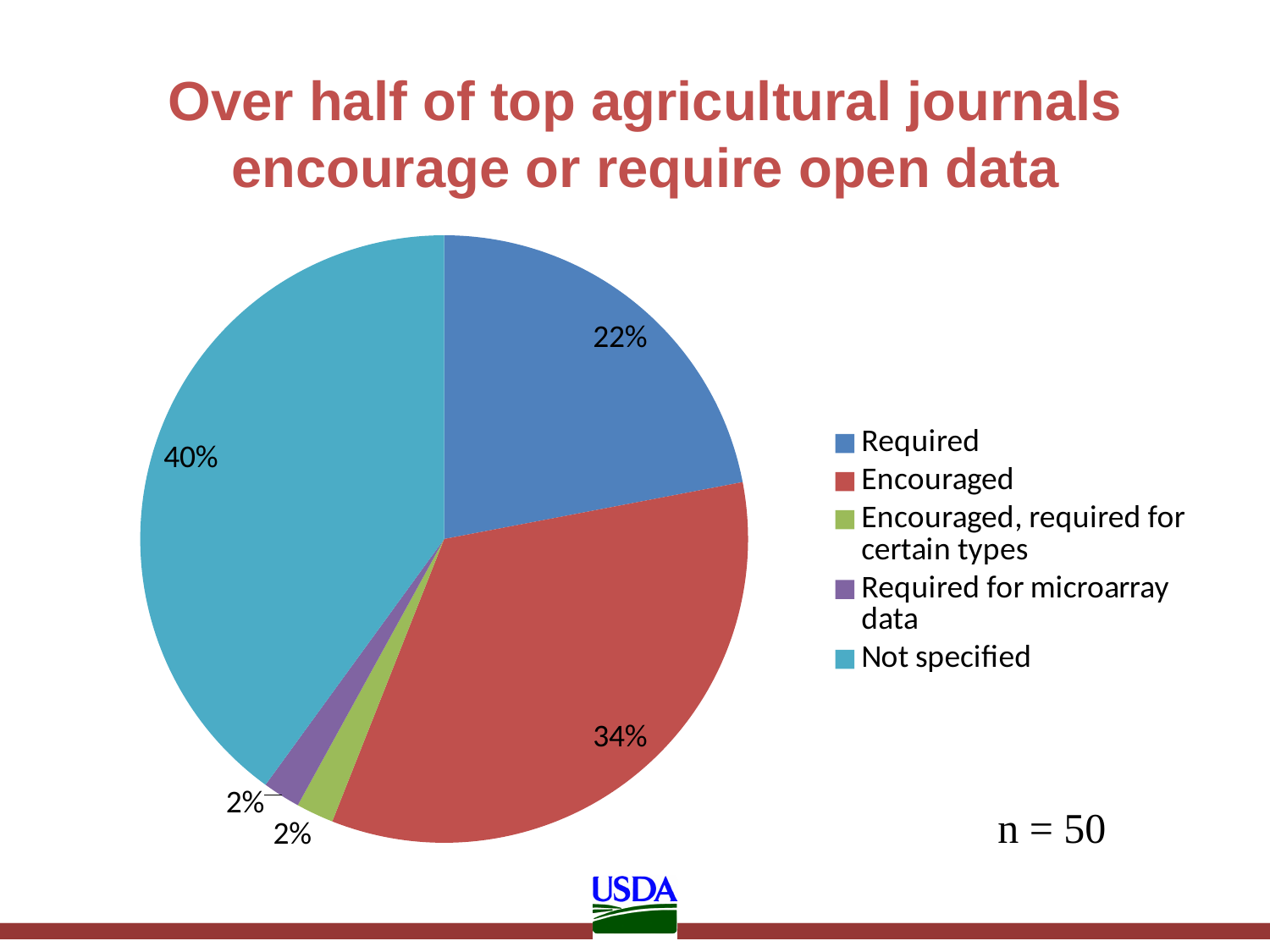

Over half of top agricultural journals encourage or require open data

### Chart

| Category | Top 50 ag-related journals * |
|---|---|
| Required | 11.0 |
| Encouraged | 17.0 |
| Encouraged, required for certain types | 1.0 |
| Required for microarray data | 1.0 |
| Not specified | 20.0 |
n = 50